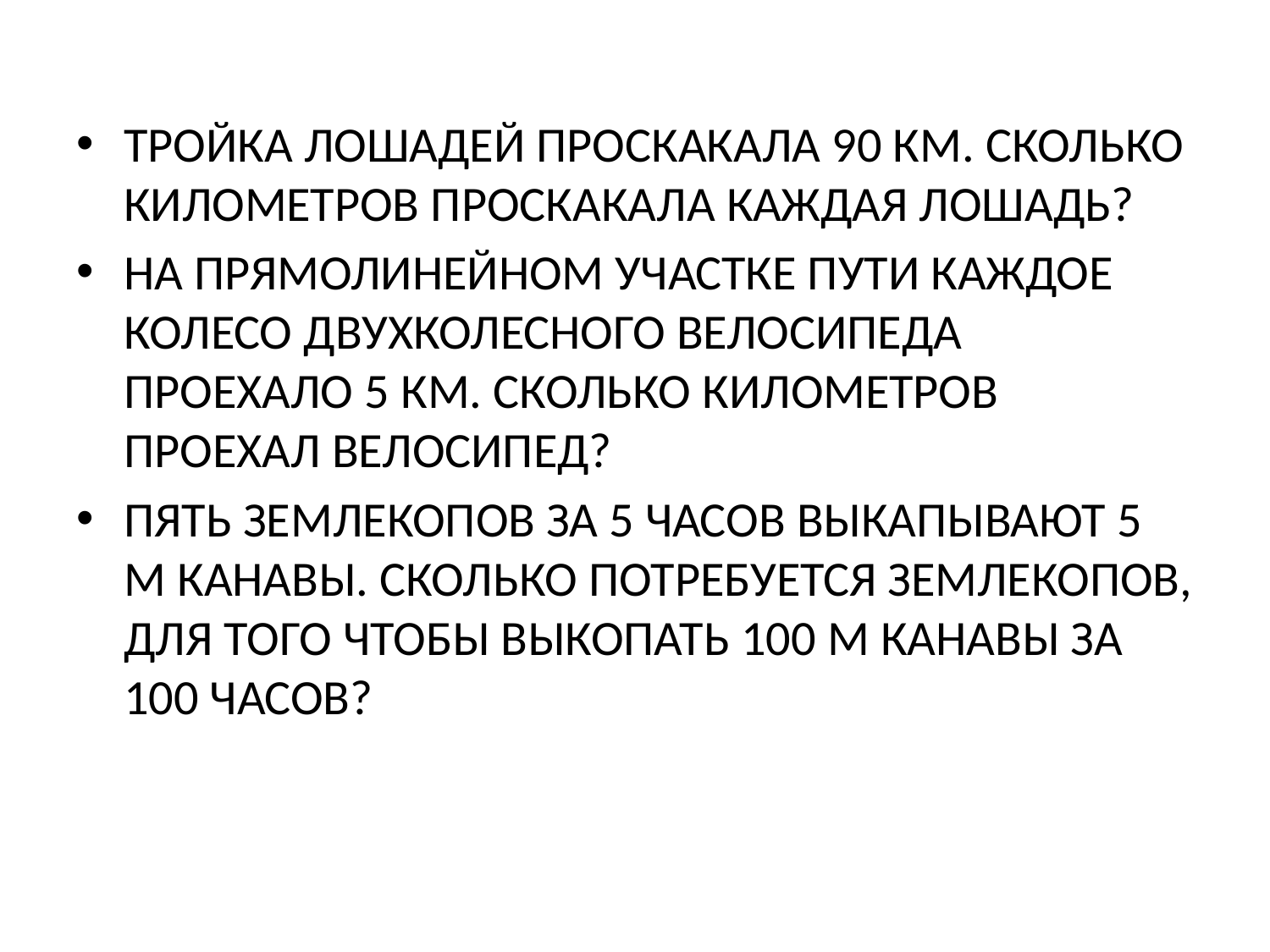

#
Тройка лошадей проскакала 90 км. Сколько километров проскакала каждая лошадь?
На прямолинейном участке пути каждое колесо двухколесного велосипеда проехало 5 км. Сколько километров проехал велосипед?
Пять землекопов за 5 часов выкапывают 5 м канавы. Сколько потребуется землекопов, для того чтобы выкопать 100 м канавы за 100 часов?